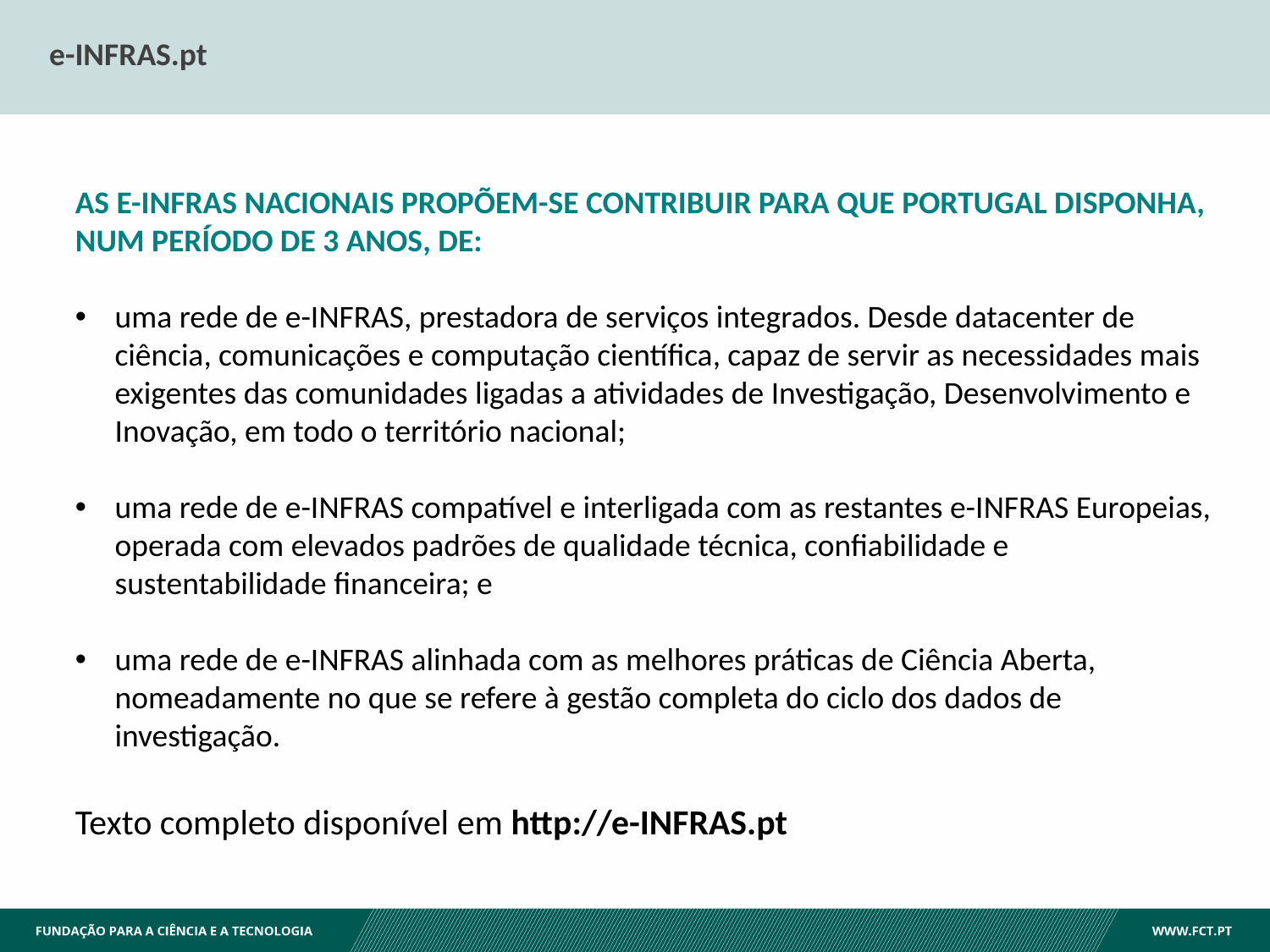

e-INFRAS.pt
AS E-INFRAS NACIONAIS PROPÕEM-SE CONTRIBUIR PARA QUE PORTUGAL DISPONHA, NUM PERÍODO DE 3 ANOS, DE:

uma rede de e-INFRAS, prestadora de serviços integrados. Desde datacenter de ciência, comunicações e computação científica, capaz de servir as necessidades mais exigentes das comunidades ligadas a atividades de Investigação, Desenvolvimento e Inovação, em todo o território nacional;

uma rede de e-INFRAS compatível e interligada com as restantes e-INFRAS Europeias, operada com elevados padrões de qualidade técnica, confiabilidade e sustentabilidade financeira; e

uma rede de e-INFRAS alinhada com as melhores práticas de Ciência Aberta, nomeadamente no que se refere à gestão completa do ciclo dos dados de investigação.

Texto completo disponível em http://e-INFRAS.pt